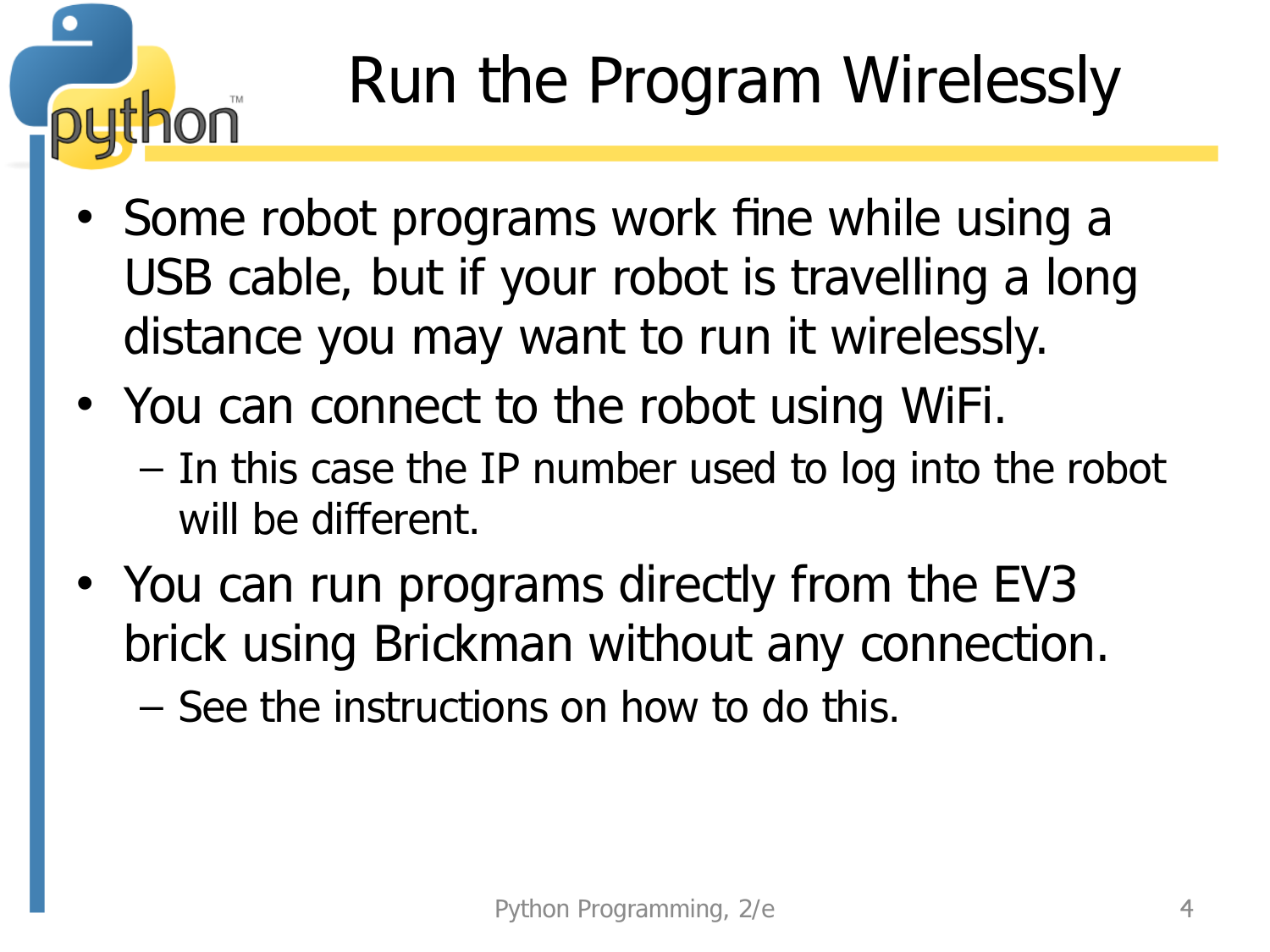

# Run the Program Wirelessly
Some robot programs work fine while using a USB cable, but if your robot is travelling a long distance you may want to run it wirelessly.
You can connect to the robot using WiFi.
In this case the IP number used to log into the robot will be different.
You can run programs directly from the EV3 brick using Brickman without any connection.
See the instructions on how to do this.

Python Programming, 2/e
4